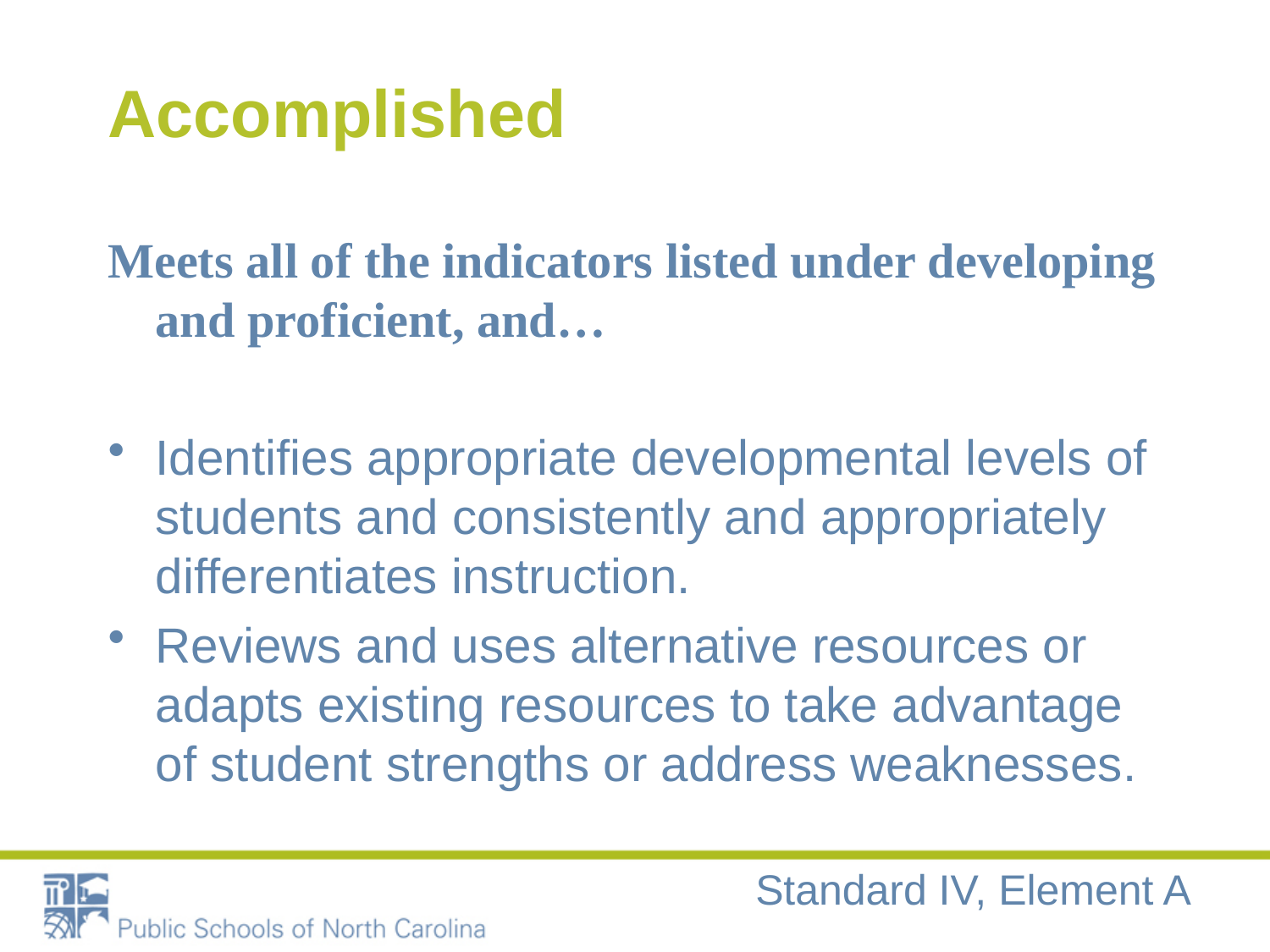

# Accomplished
Meets all of the indicators listed under developing and proficient, and…

Identifies appropriate developmental levels of students and consistently and appropriately differentiates instruction.
Reviews and uses alternative resources or adapts existing resources to take advantage of student strengths or address weaknesses.

Standard IV, Element A